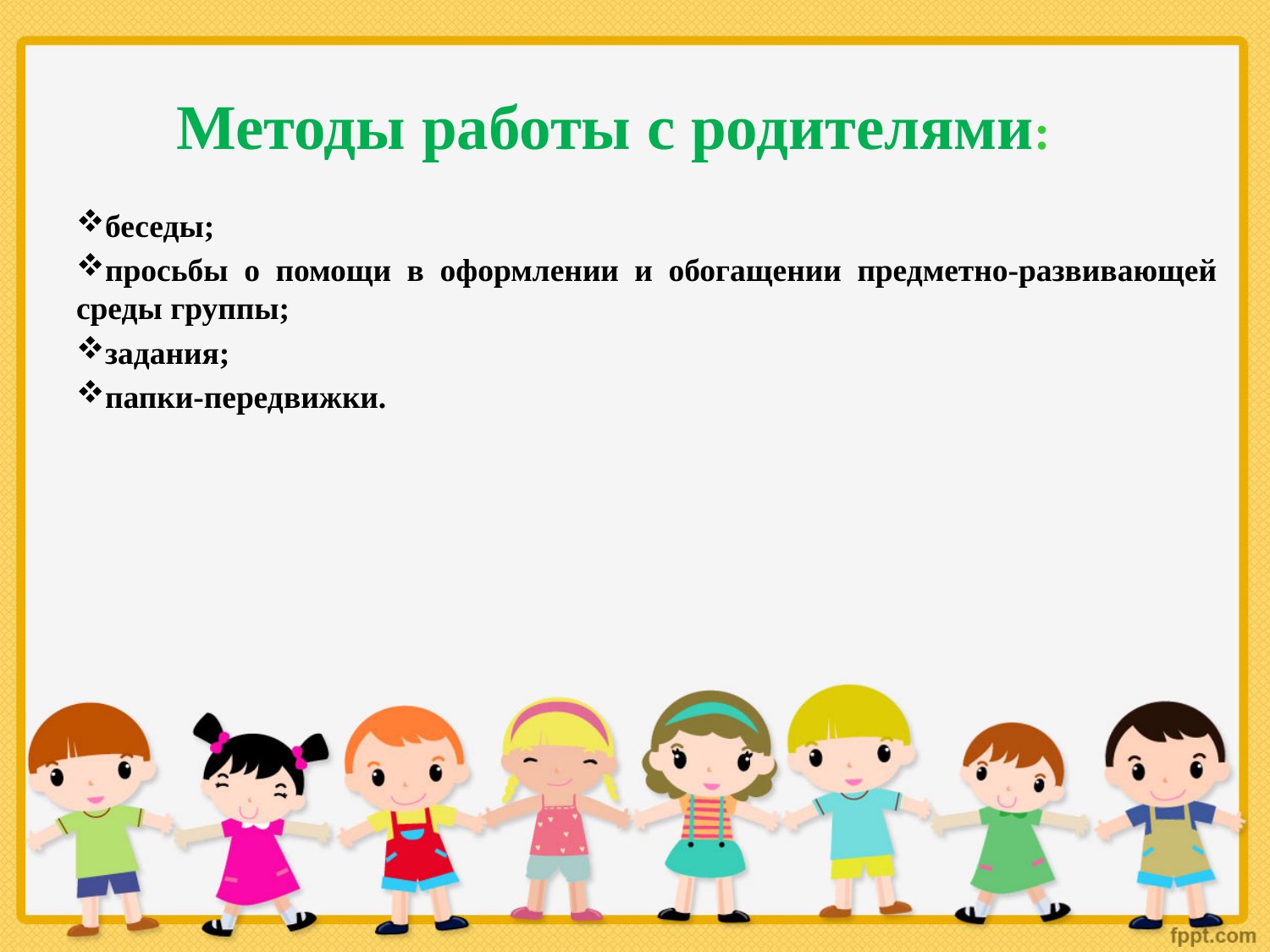

# Методы работы с родителями:
беседы;
просьбы о помощи в оформлении и обогащении предметно-развивающей среды группы;
задания;
папки-передвижки.